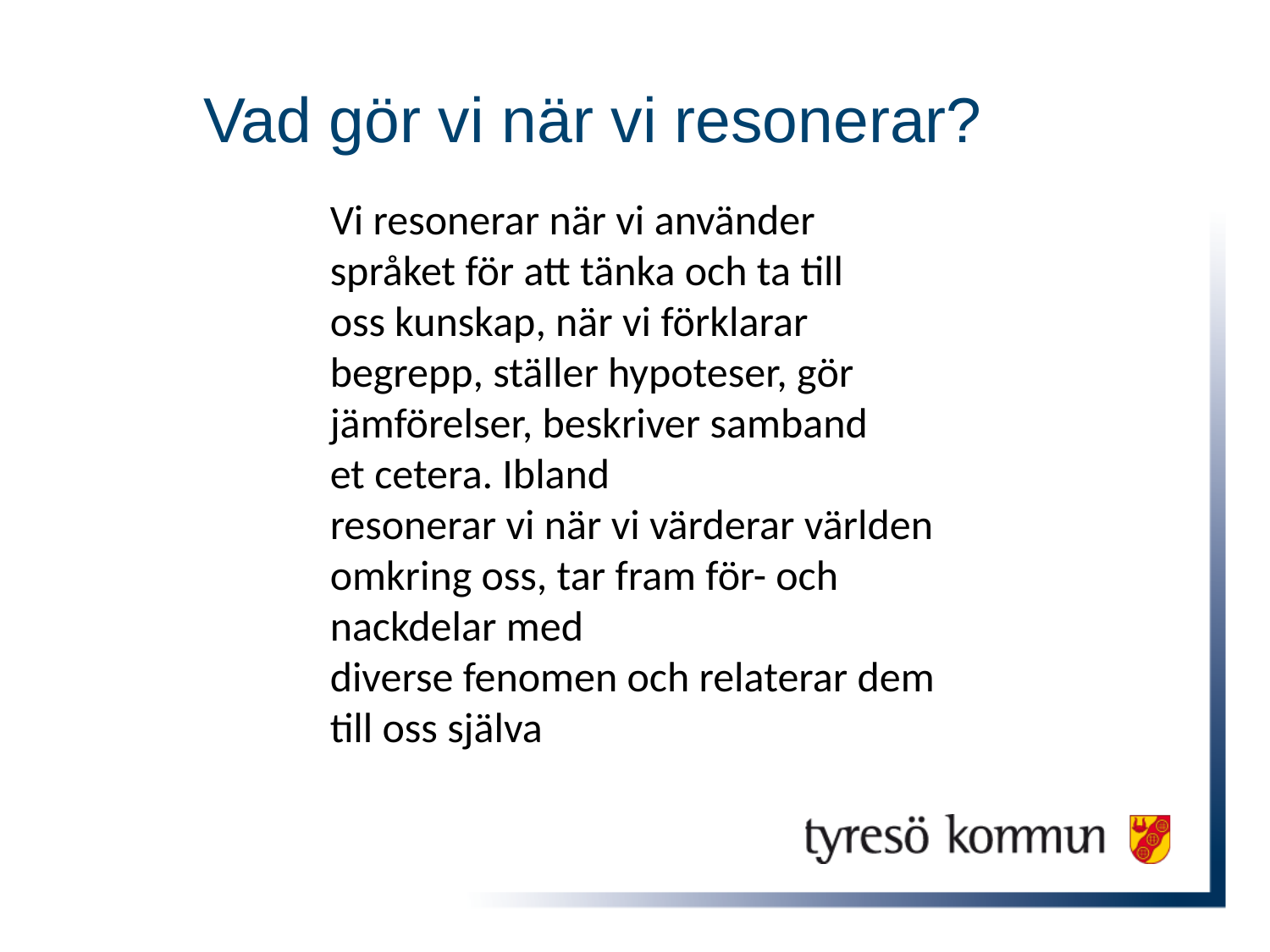

# Vad gör vi när vi resonerar?
Vi resonerar när vi använder språket för att tänka och ta till
oss kunskap, när vi förklarar begrepp, ställer hypoteser, gör jämförelser, beskriver samband
et cetera. Ibland
resonerar vi när vi värderar världen omkring oss, tar fram för- och nackdelar med
diverse fenomen och relaterar dem till oss själva